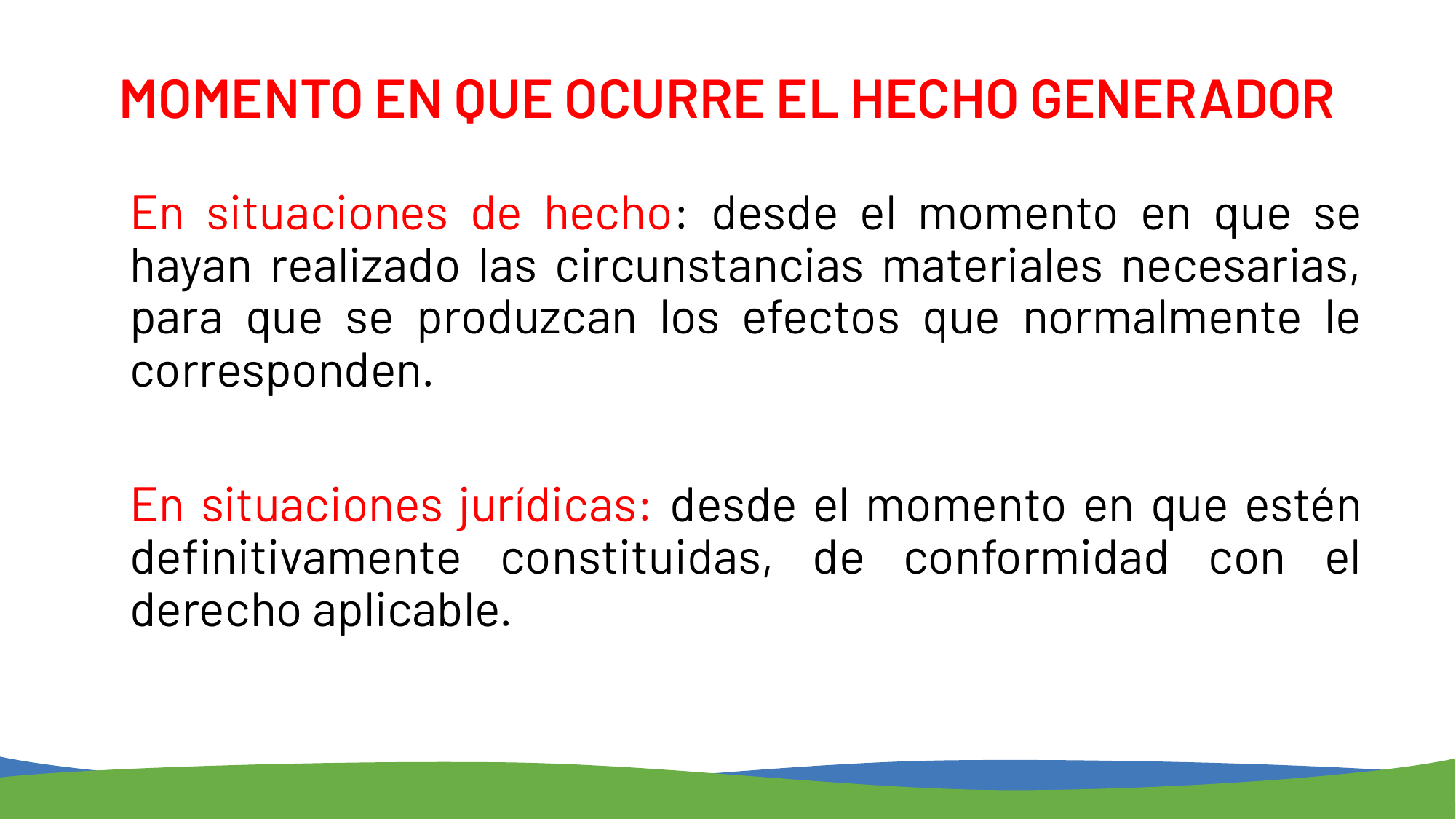

# MOMENTO EN QUE OCURRE EL HECHO GENERADOR
En situaciones de hecho: desde el momento en que se hayan realizado las circunstancias materiales necesarias, para que se produzcan los efectos que normalmente le corresponden.

En situaciones jurídicas: desde el momento en que estén definitivamente constituidas, de conformidad con el derecho aplicable.